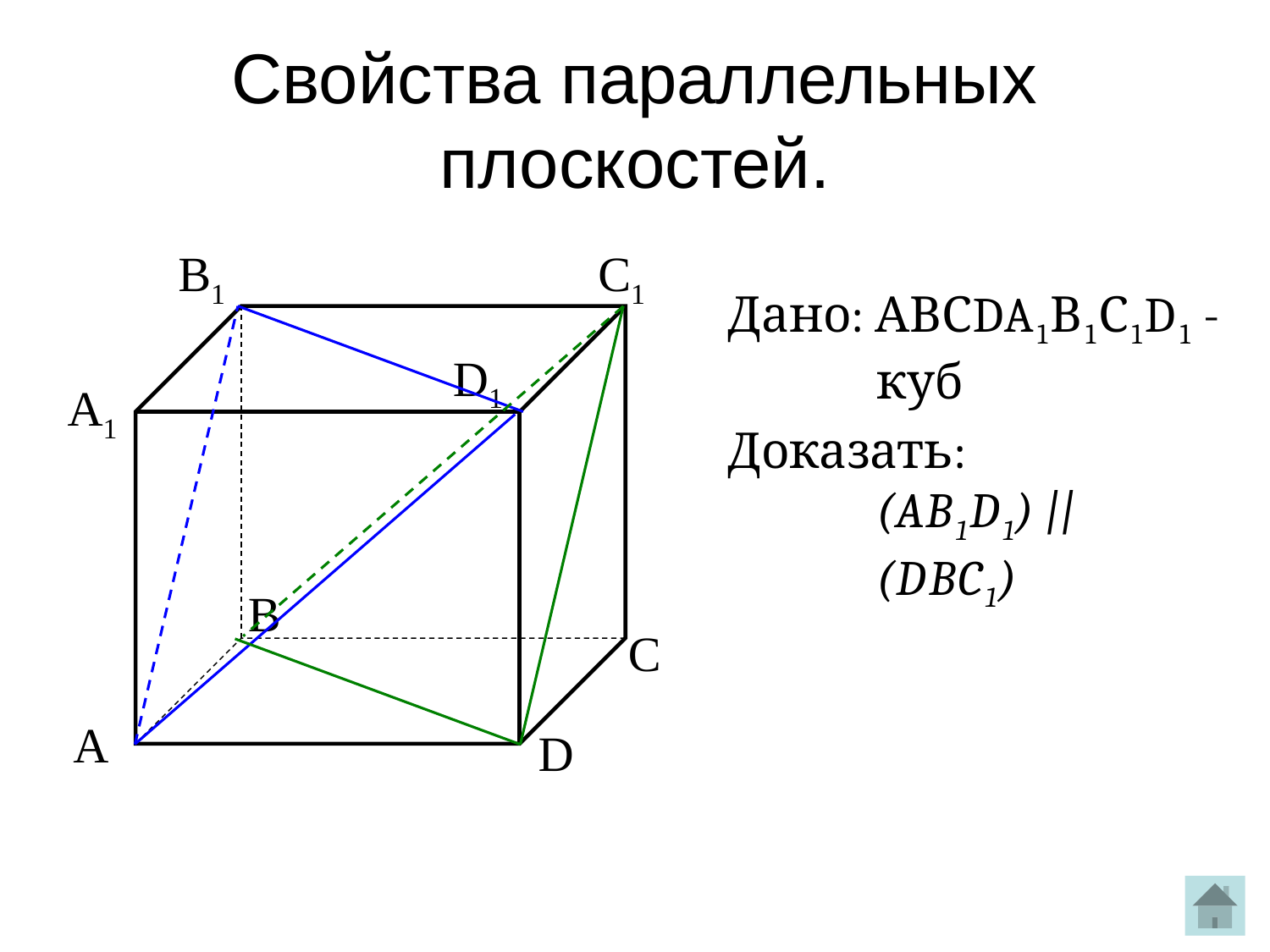

Свойства параллельных плоскостей.
B1
C1

D1
А1
В
С
А
D
Дано: АВСDA1В1С1D1 - куб
Доказать:
(AB1D1) || (DBC1)